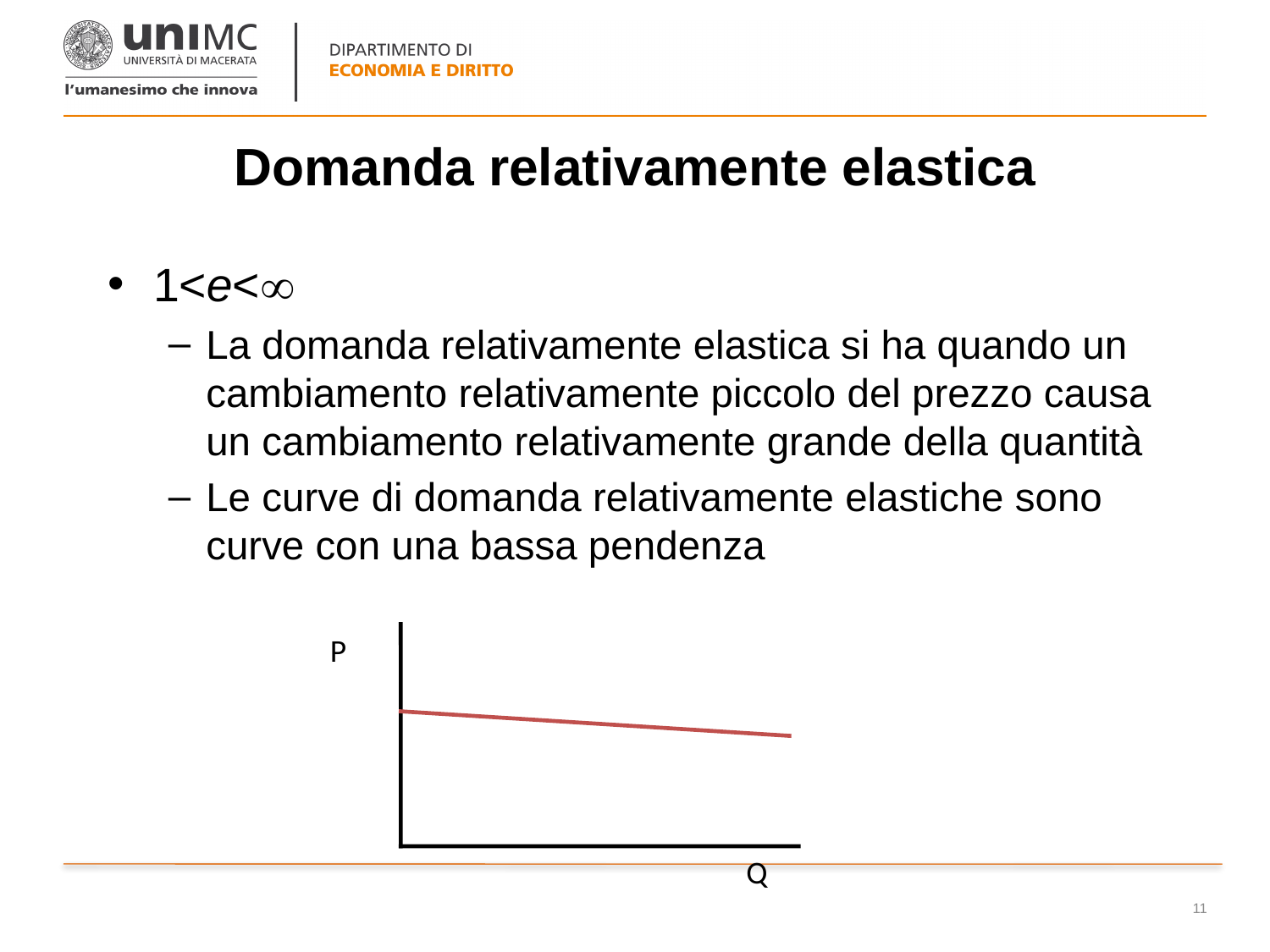

# Domanda relativamente elastica
1<e<∞
La domanda relativamente elastica si ha quando un cambiamento relativamente piccolo del prezzo causa un cambiamento relativamente grande della quantità
Le curve di domanda relativamente elastiche sono curve con una bassa pendenza
P

Q
11